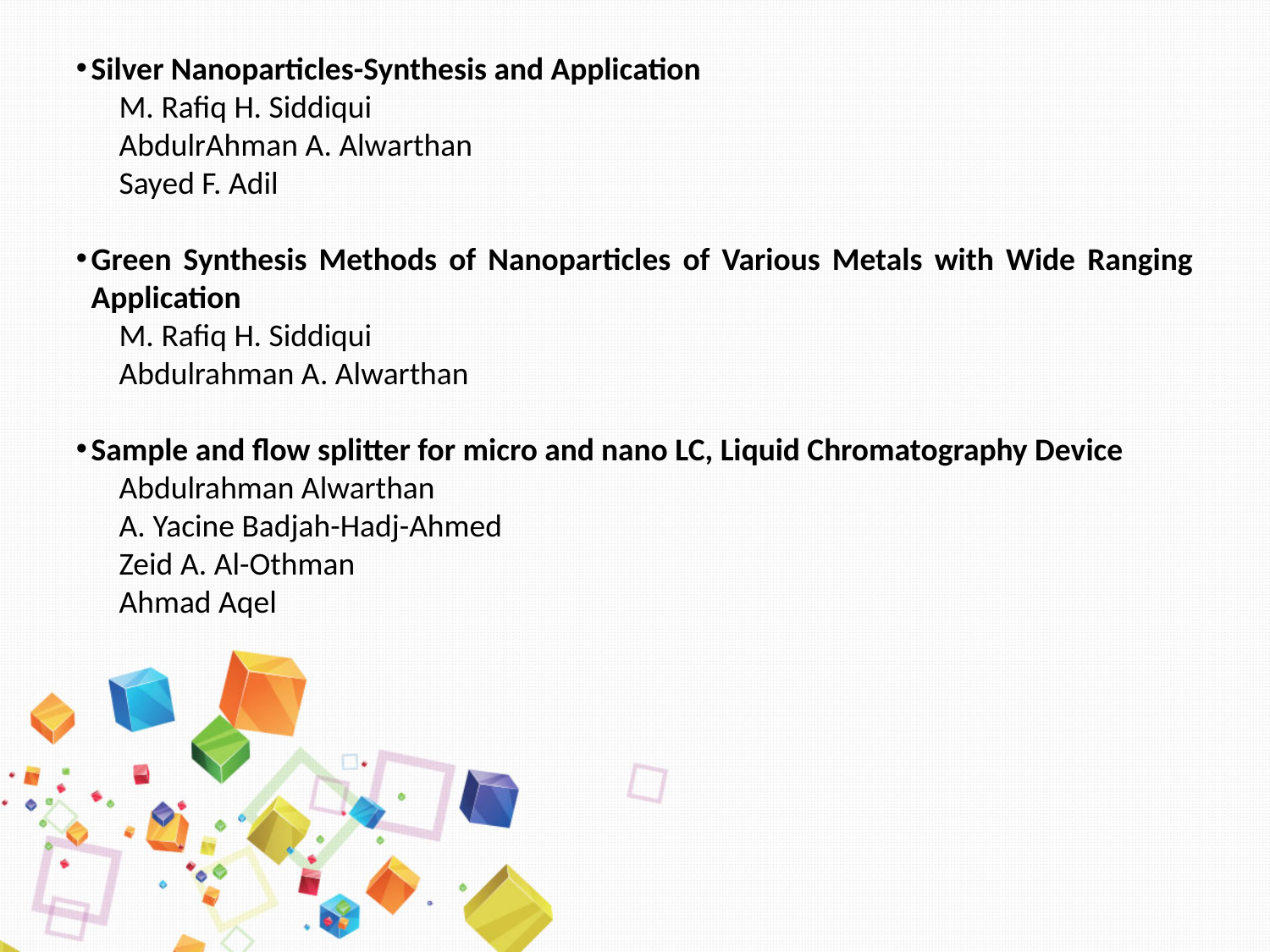

Silver Nanoparticles-Synthesis and Application
      M. Rafiq H. Siddiqui
      AbdulrAhman A. Alwarthan
      Sayed F. Adil

Green Synthesis Methods of Nanoparticles of Various Metals with Wide Ranging Application
      M. Rafiq H. Siddiqui
      Abdulrahman A. Alwarthan

Sample and flow splitter for micro and nano LC, Liquid Chromatography Device
      Abdulrahman Alwarthan
      A. Yacine Badjah-Hadj-Ahmed
      Zeid A. Al-Othman
      Ahmad Aqel